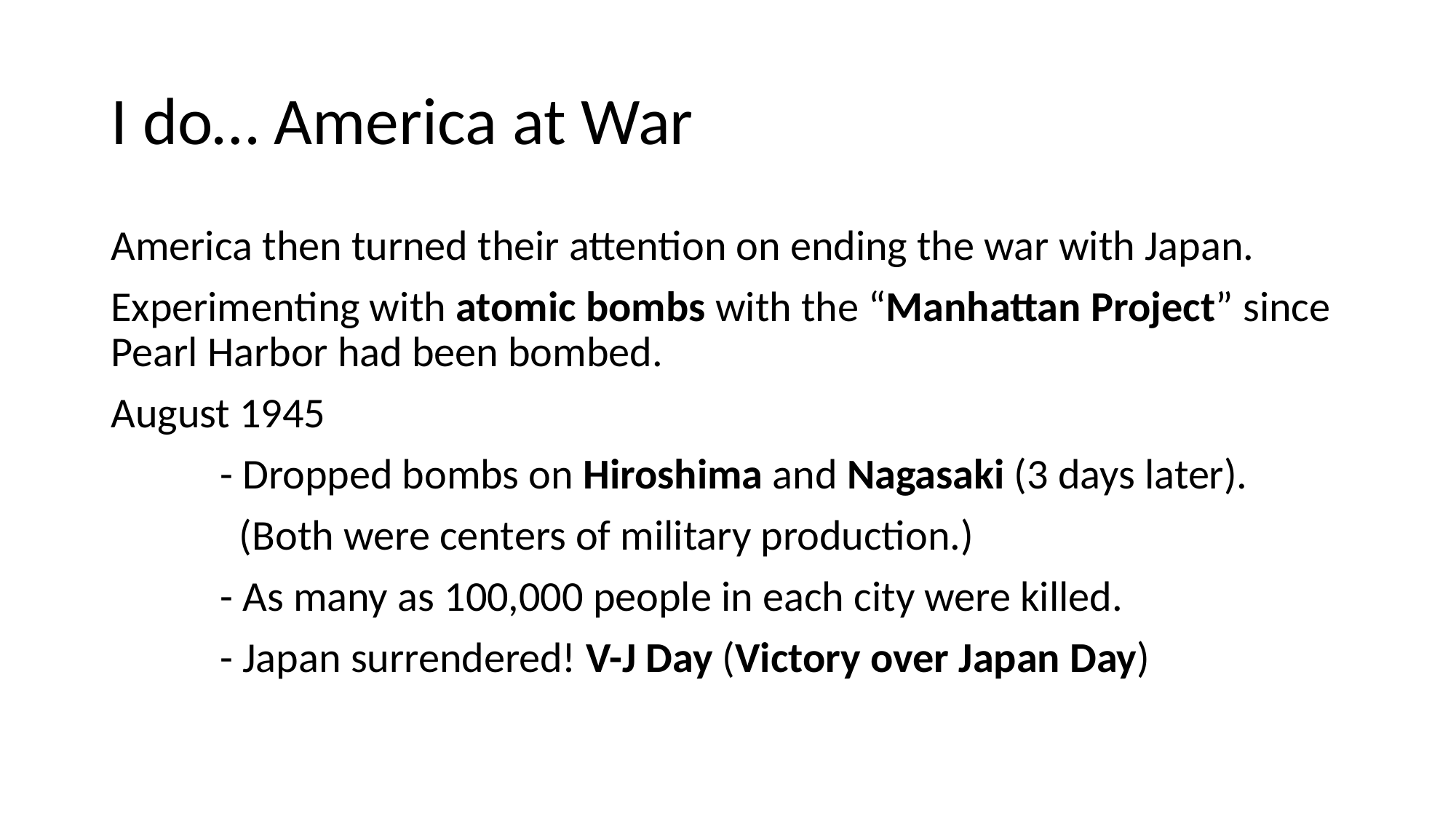

# I do… America at War
America then turned their attention on ending the war with Japan.
Experimenting with atomic bombs with the “Manhattan Project” since Pearl Harbor had been bombed.
August 1945
	- Dropped bombs on Hiroshima and Nagasaki (3 days later).
	  (Both were centers of military production.)
	- As many as 100,000 people in each city were killed.
	- Japan surrendered! V-J Day (Victory over Japan Day)